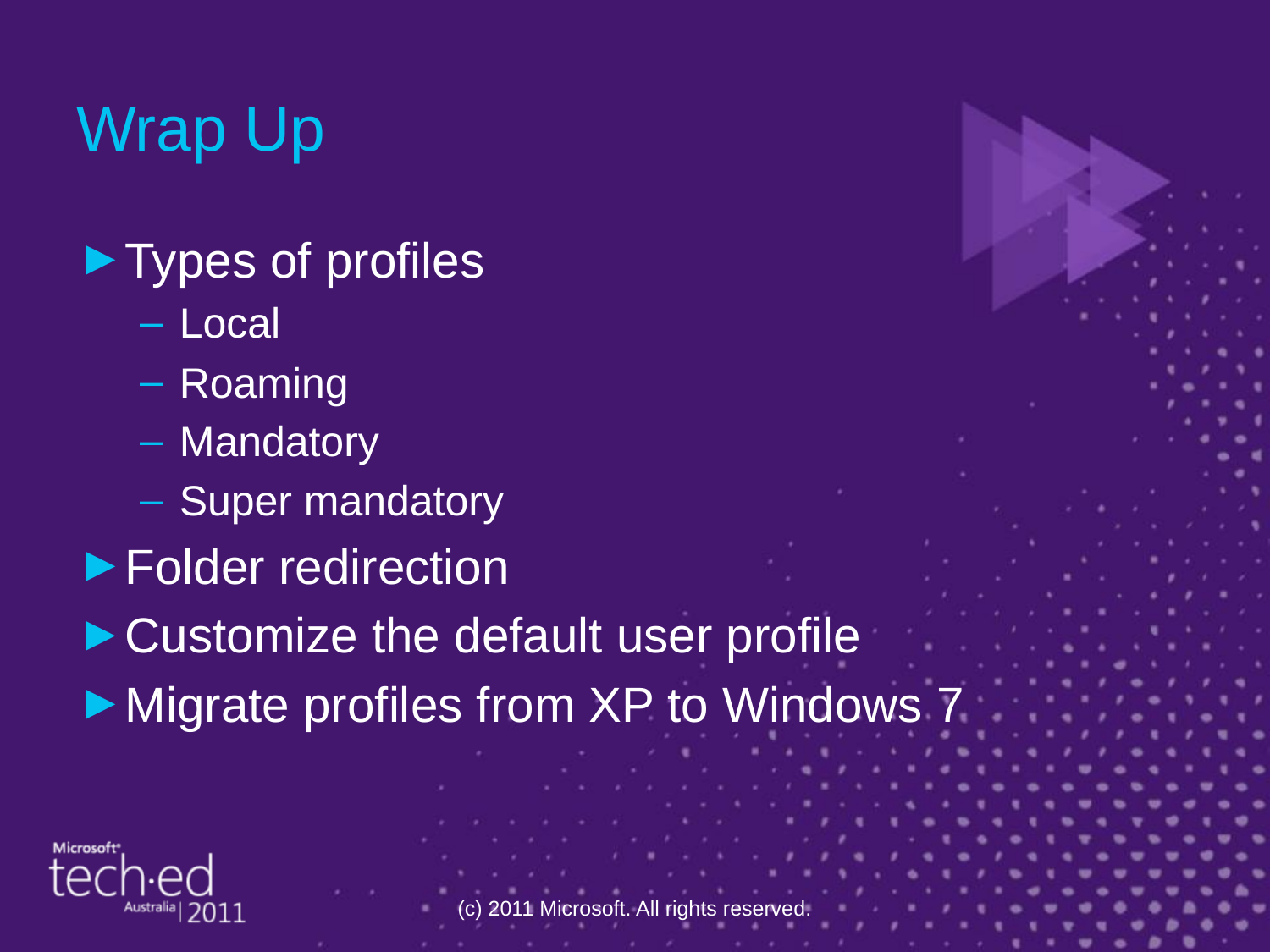

# Wrap Up
Types of profiles
Local
Roaming
Mandatory
Super mandatory
Folder redirection
Customize the default user profile
Migrate profiles from XP to Windows 7
(c) 2011 Microsoft. All rights reserved.